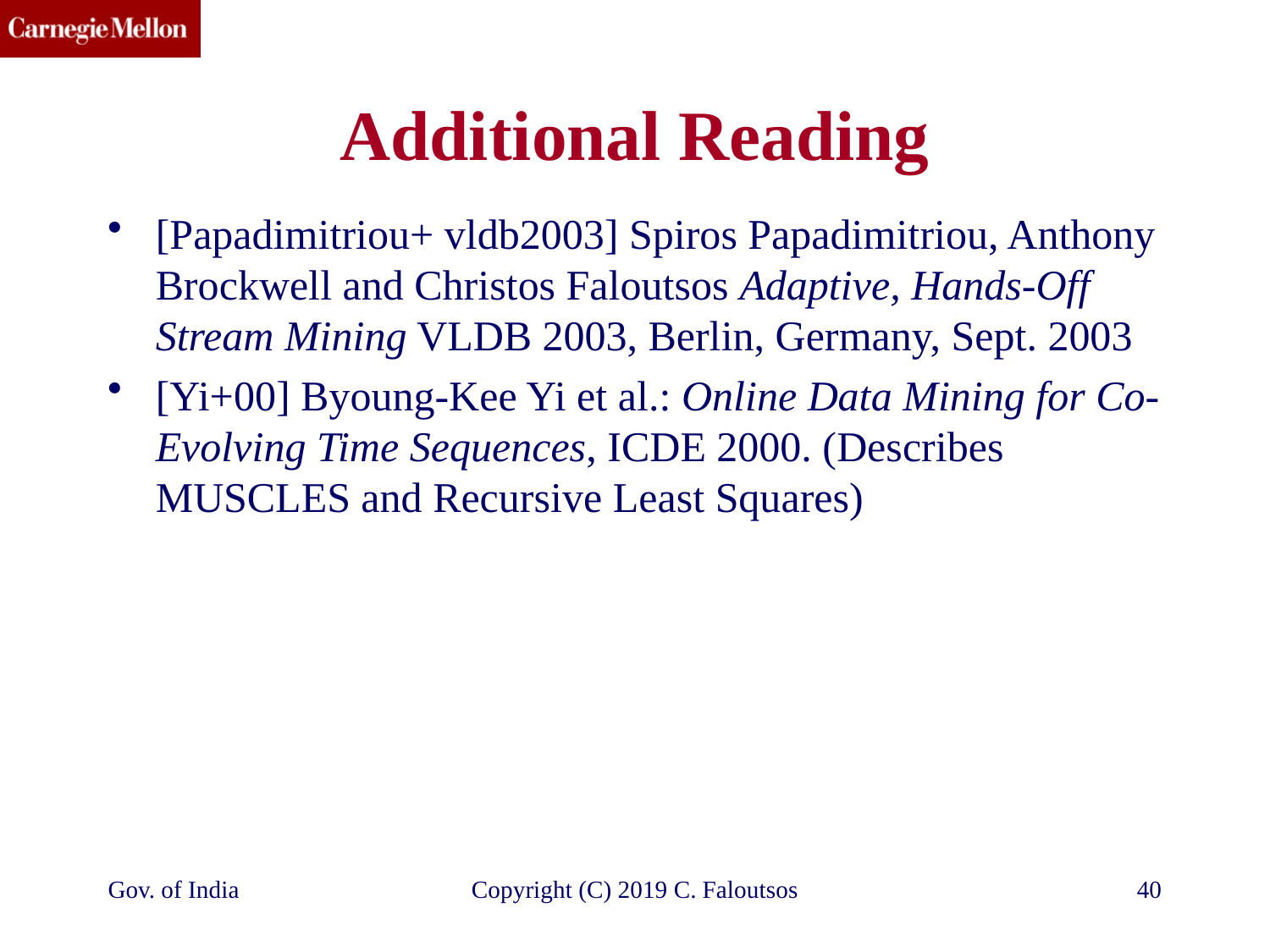

# Additional Reading
[Papadimitriou+ vldb2003] Spiros Papadimitriou, Anthony Brockwell and Christos Faloutsos Adaptive, Hands-Off Stream Mining VLDB 2003, Berlin, Germany, Sept. 2003
[Yi+00] Byoung-Kee Yi et al.: Online Data Mining for Co-Evolving Time Sequences, ICDE 2000. (Describes MUSCLES and Recursive Least Squares)
Gov. of India
Copyright (C) 2019 C. Faloutsos
40